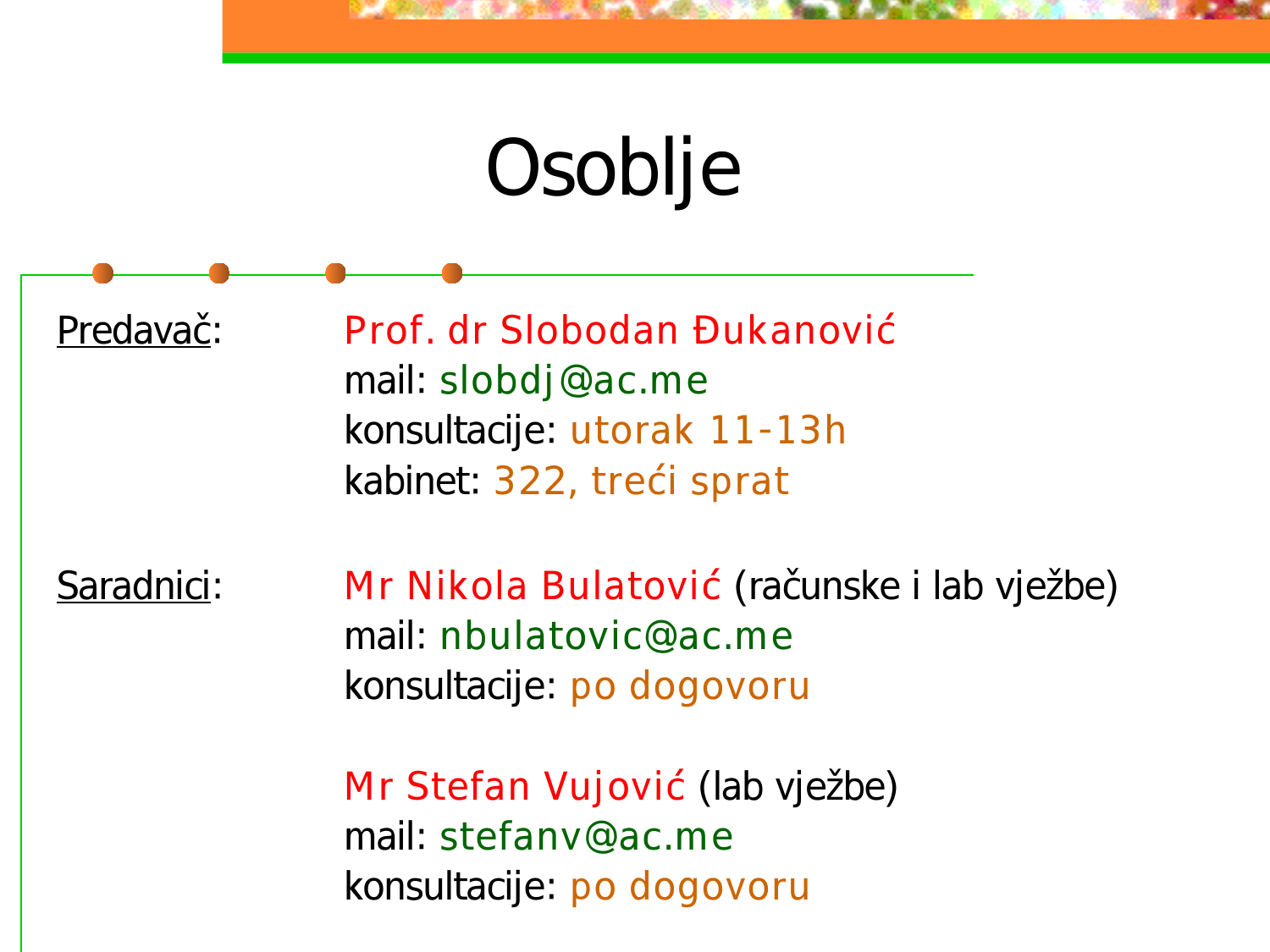

# Osoblje
Predavač:	Prof. dr Slobodan Đukanović
			mail: slobdj@ac.me
			konsultacije: utorak 11-13h
			kabinet: 322, treći sprat

Saradnici:	Mr Nikola Bulatović (računske i lab vježbe)
			mail: nbulatovic@ac.me
			konsultacije: po dogovoru

			Mr Stefan Vujović (lab vježbe)
			mail: stefanv@ac.me
			konsultacije: po dogovoru